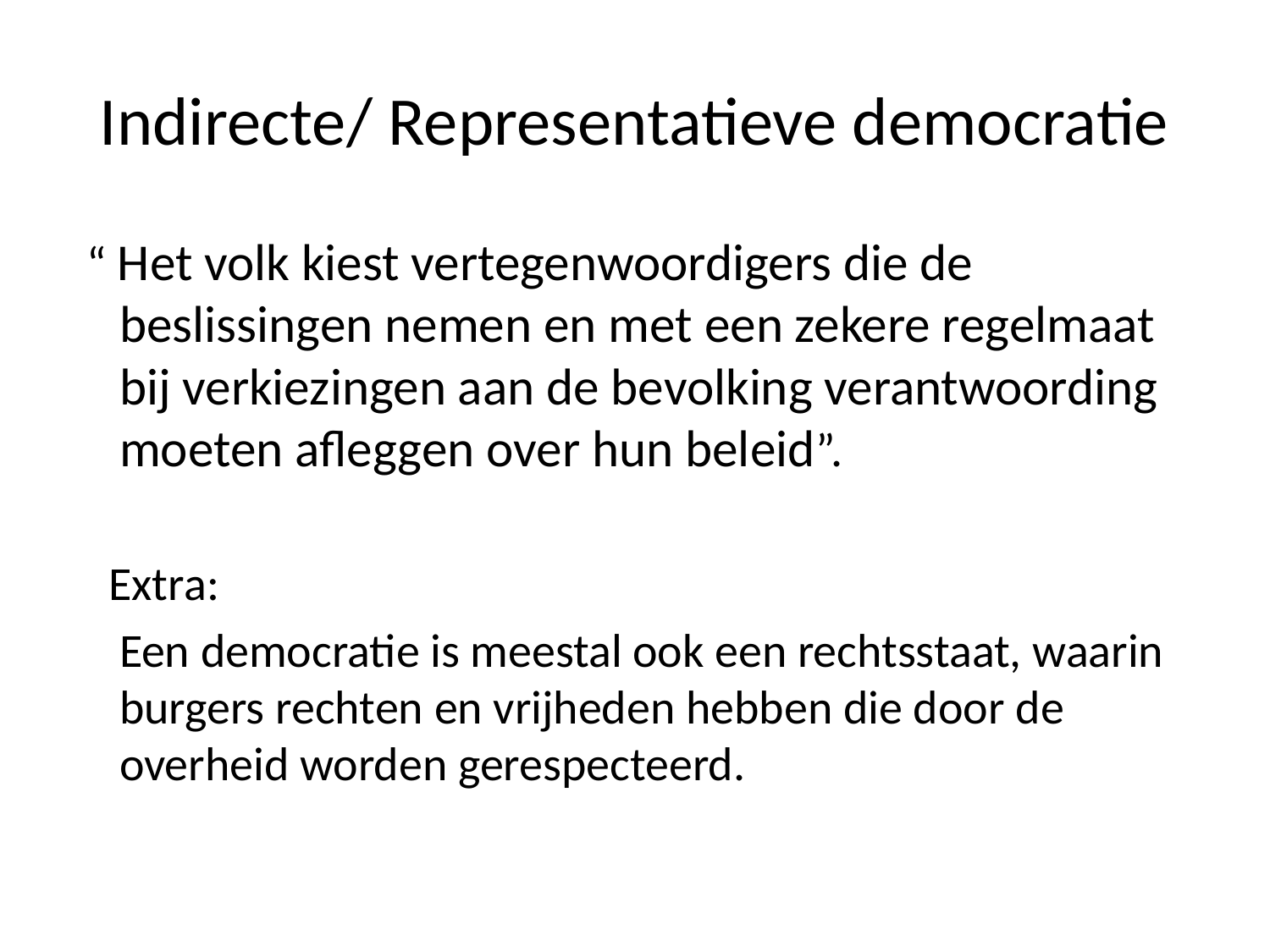

# Indirecte/ Representatieve democratie
 “ Het volk kiest vertegenwoordigers die de beslissingen nemen en met een zekere regelmaat bij verkiezingen aan de bevolking verantwoording moeten afleggen over hun beleid”.

   Extra:
    Een democratie is meestal ook een rechtsstaat, waarin burgers rechten en vrijheden hebben die door de overheid worden gerespecteerd.